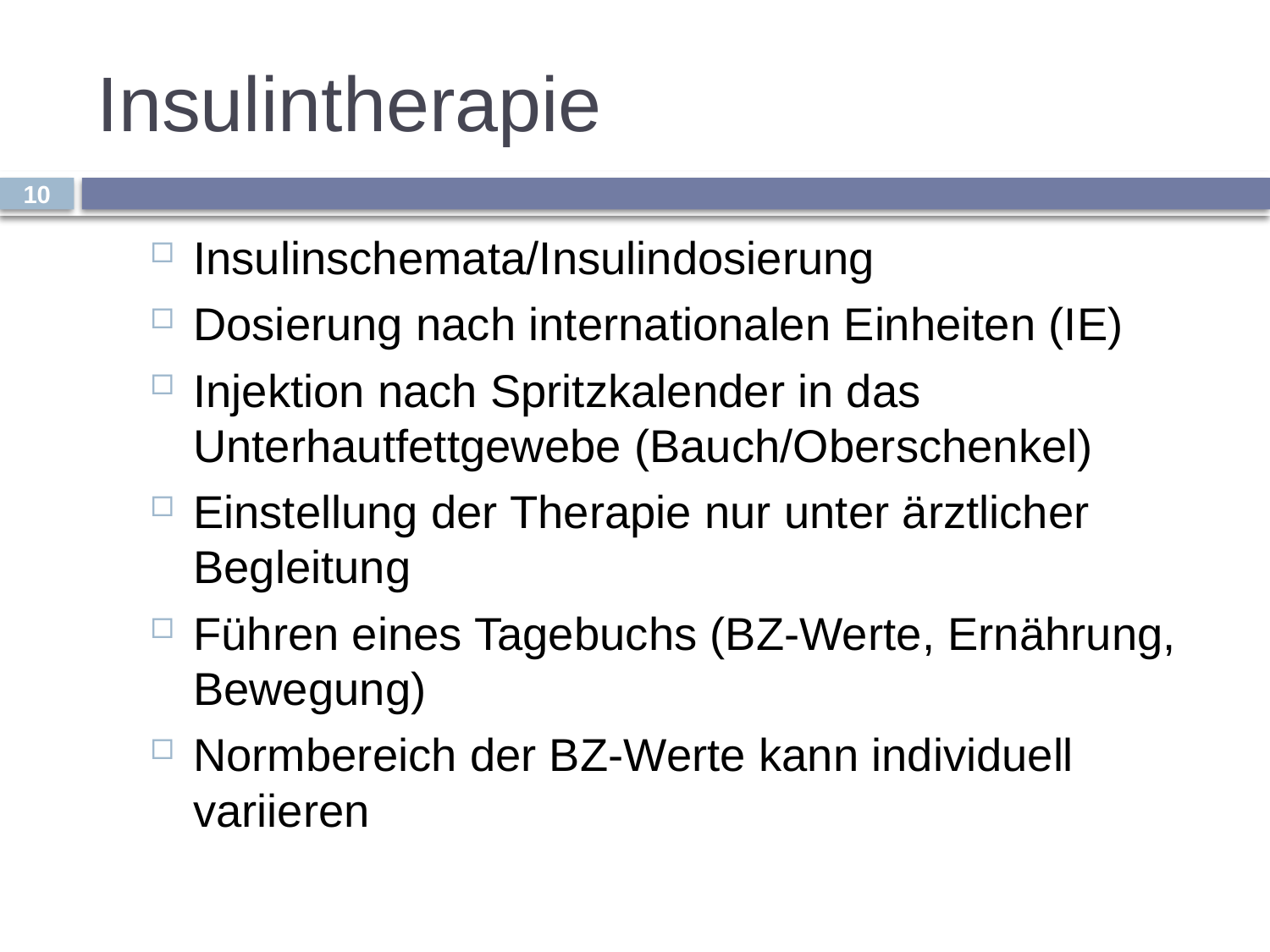

# Insulintherapie
10
Insulinschemata/Insulindosierung
Dosierung nach internationalen Einheiten (IE)
Injektion nach Spritzkalender in das Unterhautfettgewebe (Bauch/Oberschenkel)
Einstellung der Therapie nur unter ärztlicher Begleitung
Führen eines Tagebuchs (BZ-Werte, Ernährung, Bewegung)
Normbereich der BZ-Werte kann individuell variieren